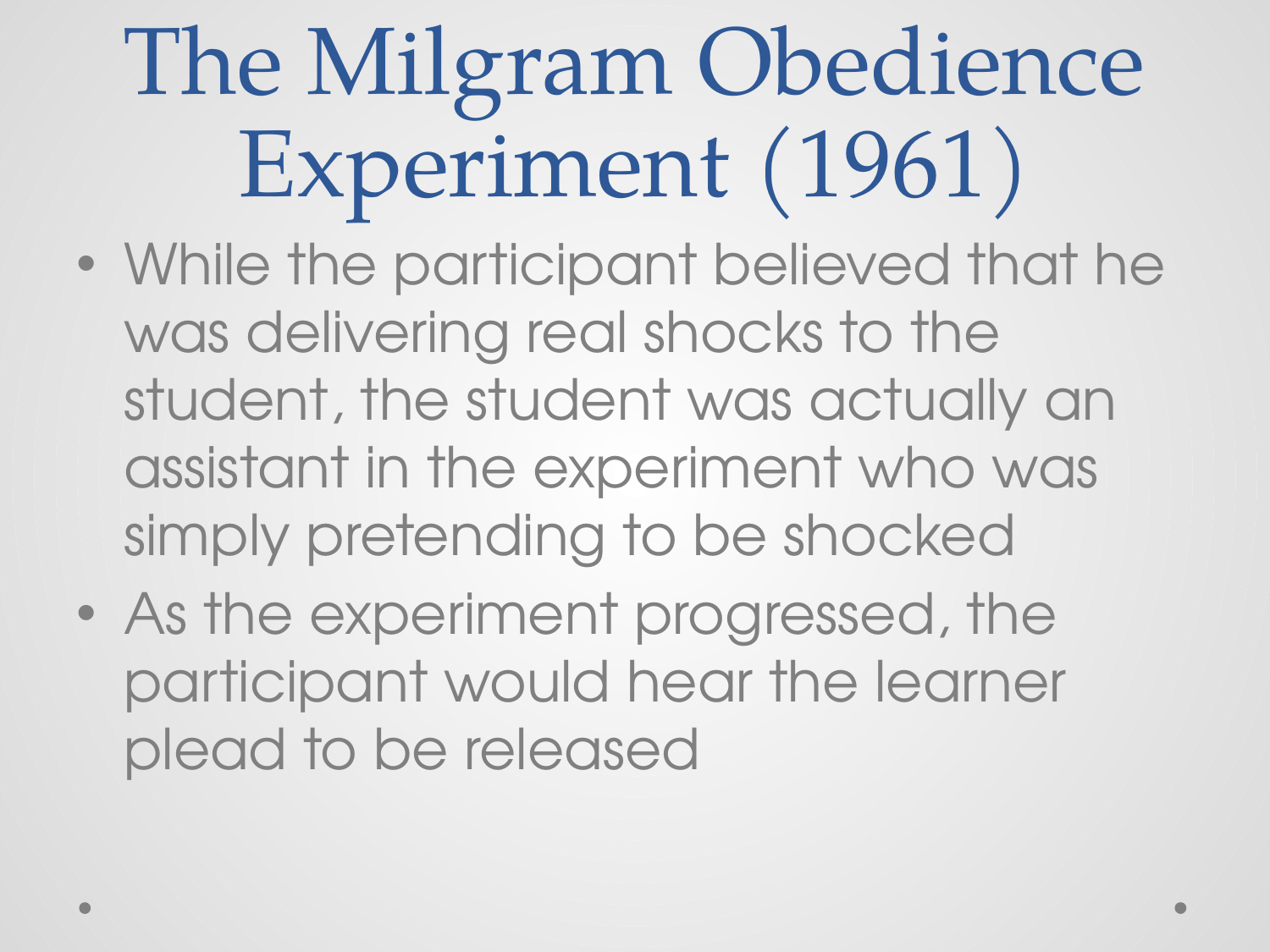

# The Milgram Obedience Experiment (1961)
While the participant believed that he was delivering real shocks to the student, the student was actually an assistant in the experiment who was simply pretending to be shocked
As the experiment progressed, the participant would hear the learner plead to be released